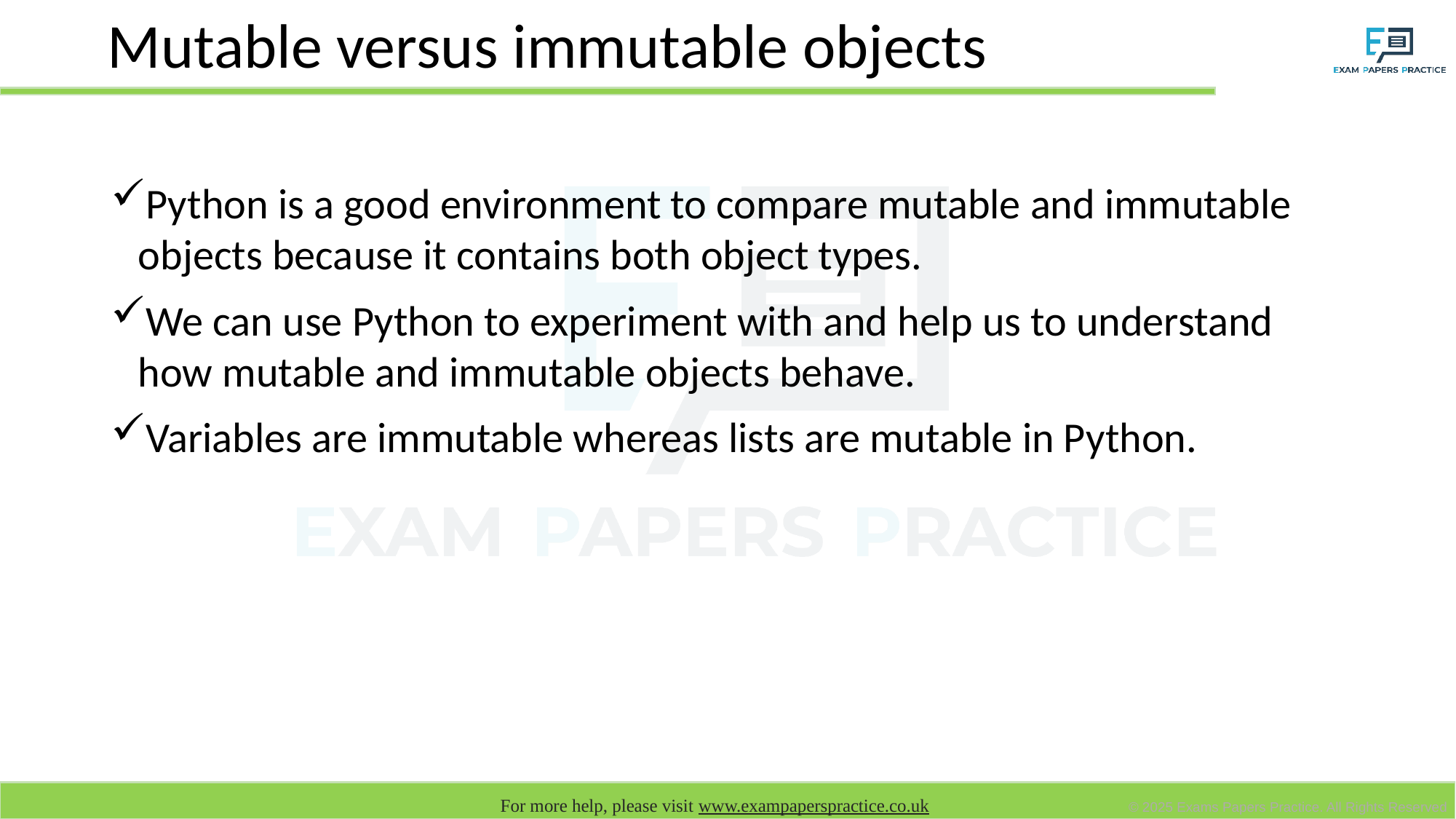

# Mutable versus immutable objects
Python is a good environment to compare mutable and immutable objects because it contains both object types.
We can use Python to experiment with and help us to understand how mutable and immutable objects behave.
Variables are immutable whereas lists are mutable in Python.